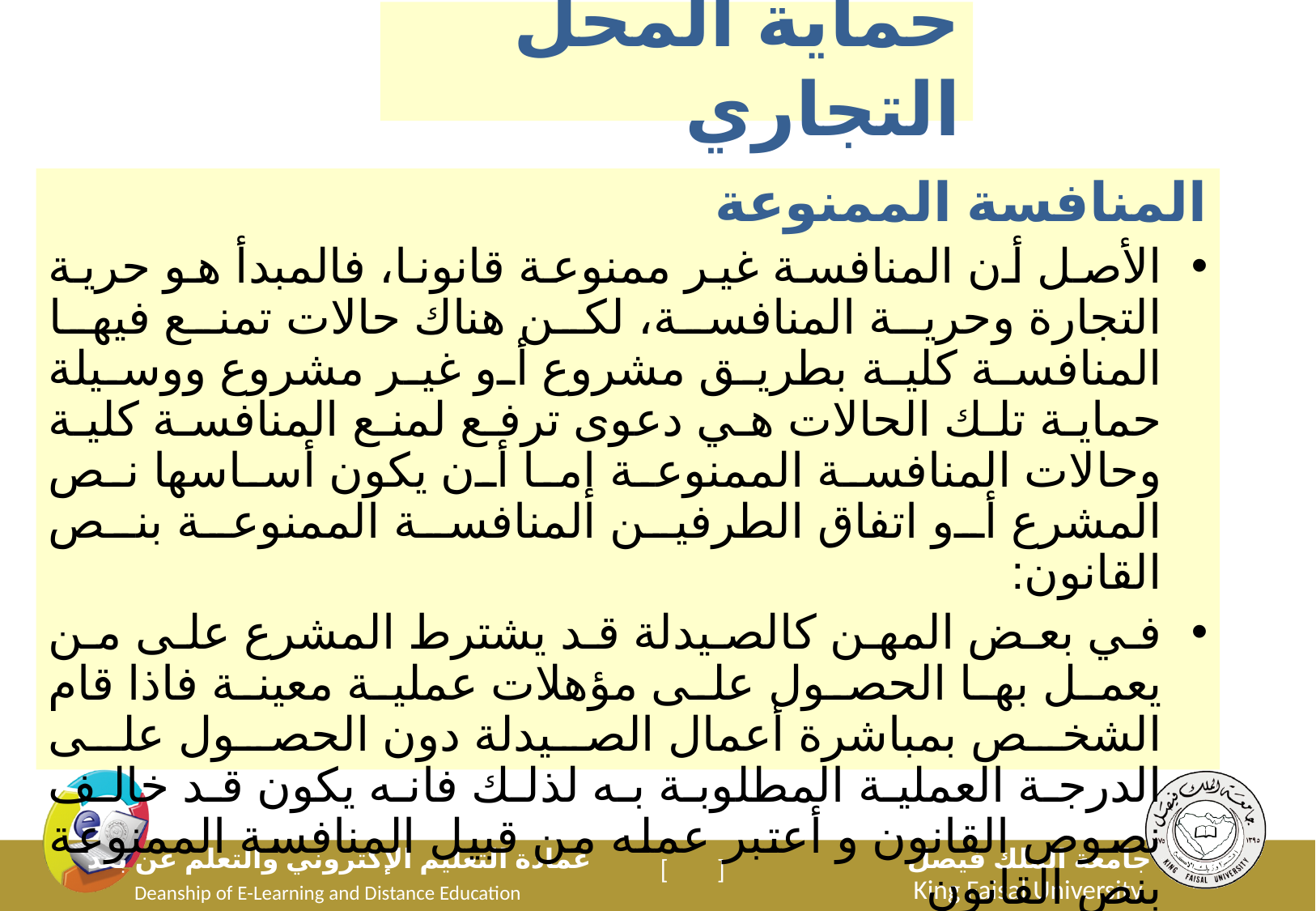

حماية المحل التجاري
	المنافسة الممنوعة
الأصل أن المنافسة غير ممنوعة قانونا، فالمبدأ هو حرية التجارة وحرية المنافسة، لكن هناك حالات تمنع فيها المنافسة كلية بطريق مشروع أو غير مشروع ووسيلة حماية تلك الحالات هي دعوى ترفع لمنع المنافسة كلية وحالات المنافسة الممنوعة إما أن يكون أساسها نص المشرع أو اتفاق الطرفين المنافسة الممنوعة بنص القانون:
في بعض المهن كالصيدلة قد يشترط المشرع على من يعمل بها الحصول على مؤهلات عملية معينة فاذا قام الشخص بمباشرة أعمال الصيدلة دون الحصول على الدرجة العملية المطلوبة به لذلك فانه يكون قد خالف نصوص القانون و أعتبر عمله من قبيل المنافسة الممنوعة بنص القانون